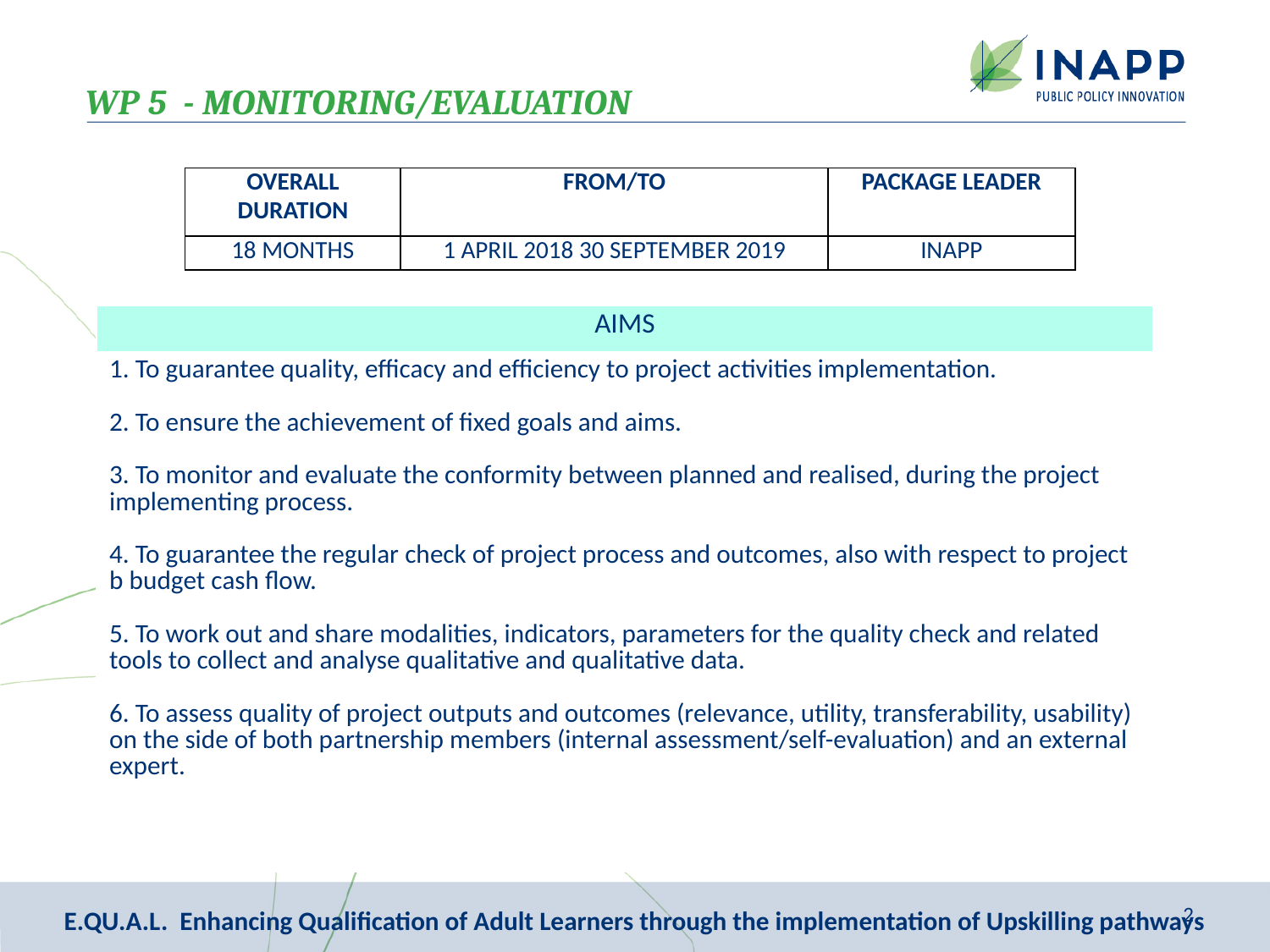

WP 5  - MONITORING/EVALUATION
| OVERALL DURATION | FROM/TO | PACKAGE LEADER |
| --- | --- | --- |
| 18 MONTHS | 1 APRIL 2018 30 SEPTEMBER 2019 | INAPP |
| AIMS |
| --- |
| 1. To guarantee quality, efficacy and efficiency to project activities implementation. 2. To ensure the achievement of fixed goals and aims. 3. To monitor and evaluate the conformity between planned and realised, during the project implementing process. 4. To guarantee the regular check of project process and outcomes, also with respect to project b budget cash flow. 5. To work out and share modalities, indicators, parameters for the quality check and related tools to collect and analyse qualitative and qualitative data. 6. To assess quality of project outputs and outcomes (relevance, utility, transferability, usability) on the side of both partnership members (internal assessment/self-evaluation) and an external expert. |

2
E.QU.A.L.  Enhancing Qualification of Adult Learners through the implementation of Upskilling pathways